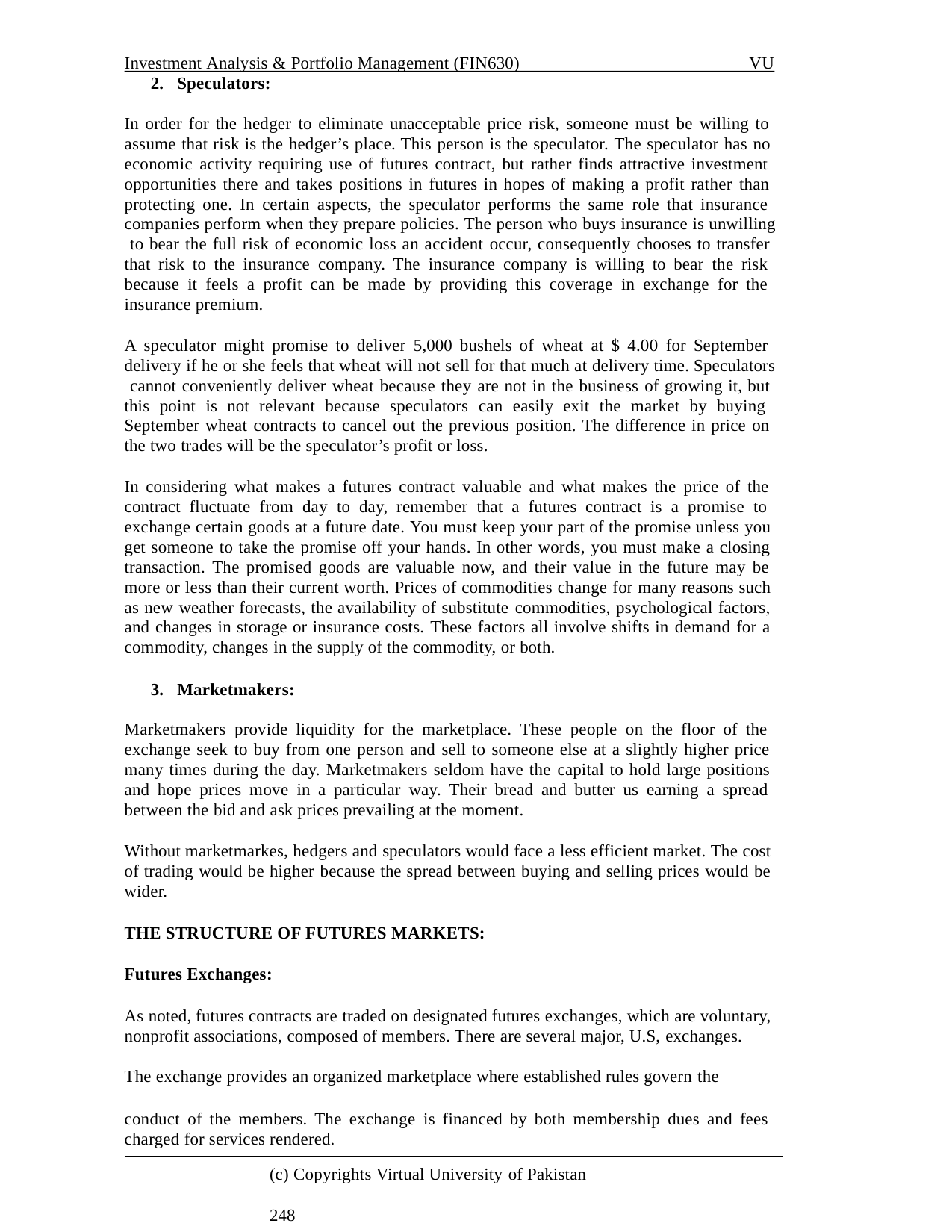

Investment Analysis & Portfolio Management (FIN630)
VU
Speculators:

In order for the hedger to eliminate unacceptable price risk, someone must be willing to  assume that risk is the hedger’s place. This person is the speculator. The speculator has no  economic activity requiring use of futures contract, but rather finds attractive investment  opportunities there and takes positions in futures in hopes of making a profit rather than  protecting one. In certain aspects, the speculator performs the same role that insurance  companies perform when they prepare policies. The person who buys insurance is unwilling  to bear the full risk of economic loss an accident occur, consequently chooses to transfer  that risk to the insurance company. The insurance company is willing to bear the risk  because it feels a profit can be made by providing this coverage in exchange for the  insurance premium.

A speculator might promise to deliver 5,000 bushels of wheat at $ 4.00 for September  delivery if he or she feels that wheat will not sell for that much at delivery time. Speculators  cannot conveniently deliver wheat because they are not in the business of growing it, but  this point is not relevant because speculators can easily exit the market by buying  September wheat contracts to cancel out the previous position. The difference in price on  the two trades will be the speculator’s profit or loss.

In considering what makes a futures contract valuable and what makes the price of the  contract fluctuate from day to day, remember that a futures contract is a promise to  exchange certain goods at a future date. You must keep your part of the promise unless you  get someone to take the promise off your hands. In other words, you must make a closing  transaction. The promised goods are valuable now, and their value in the future may be  more or less than their current worth. Prices of commodities change for many reasons such  as new weather forecasts, the availability of substitute commodities, psychological factors,  and changes in storage or insurance costs. These factors all involve shifts in demand for a  commodity, changes in the supply of the commodity, or both.

Marketmakers:

Marketmakers provide liquidity for the marketplace. These people on the floor of the  exchange seek to buy from one person and sell to someone else at a slightly higher price  many times during the day. Marketmakers seldom have the capital to hold large positions  and hope prices move in a particular way. Their bread and butter us earning a spread  between the bid and ask prices prevailing at the moment.

Without marketmarkes, hedgers and speculators would face a less efficient market. The cost  of trading would be higher because the spread between buying and selling prices would be  wider.

THE STRUCTURE OF FUTURES MARKETS:

Futures Exchanges:

As noted, futures contracts are traded on designated futures exchanges, which are voluntary,  nonprofit associations, composed of members. There are several major, U.S, exchanges.

The exchange provides an organized marketplace where established rules govern the

conduct of the members. The exchange is financed by both membership dues and fees  charged for services rendered.
(c) Copyrights Virtual University of Pakistan	248